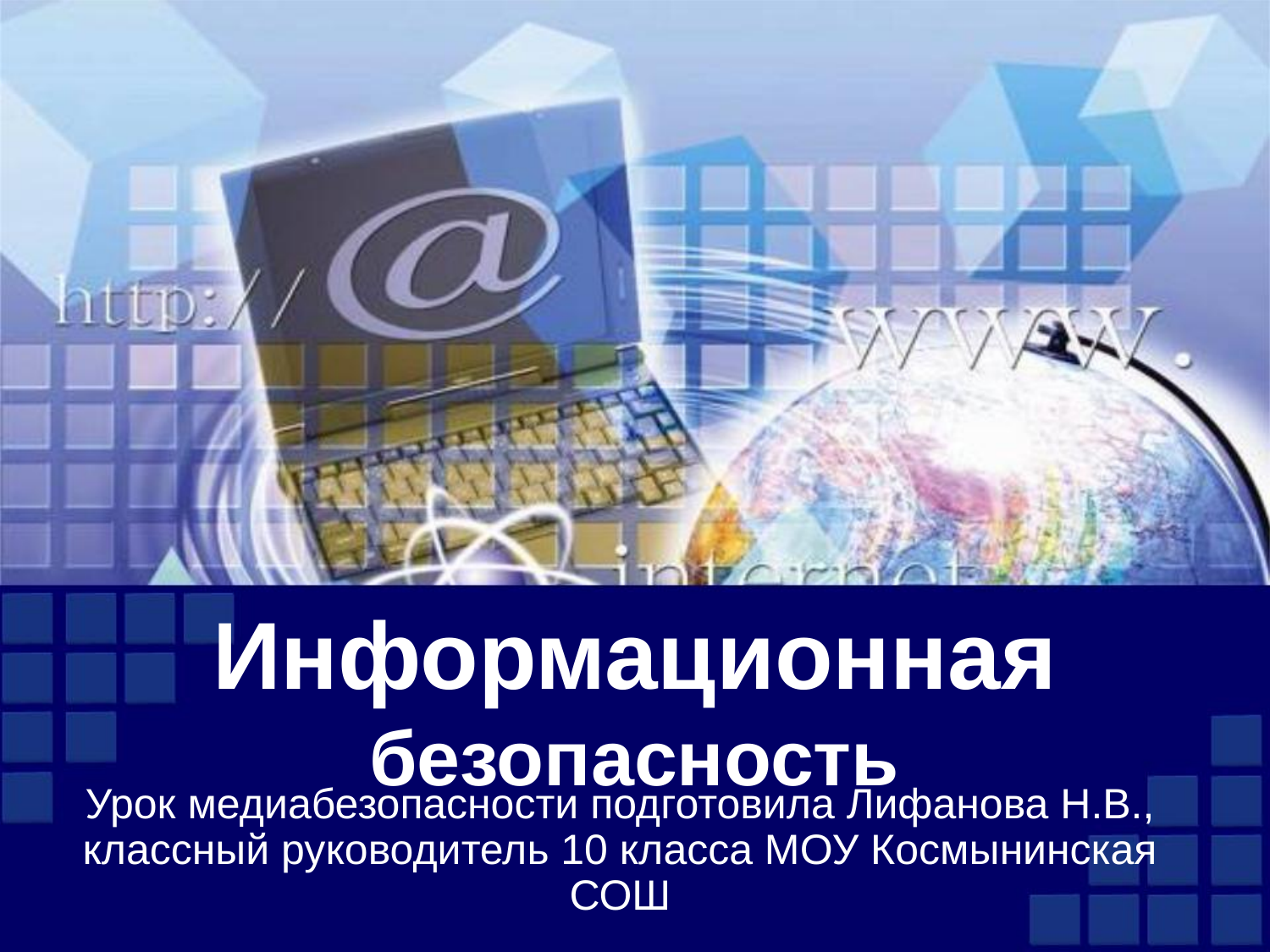

# Информационная безопасность
Урок медиабезопасности подготовила Лифанова Н.В., классный руководитель 10 класса МОУ Космынинская СОШ